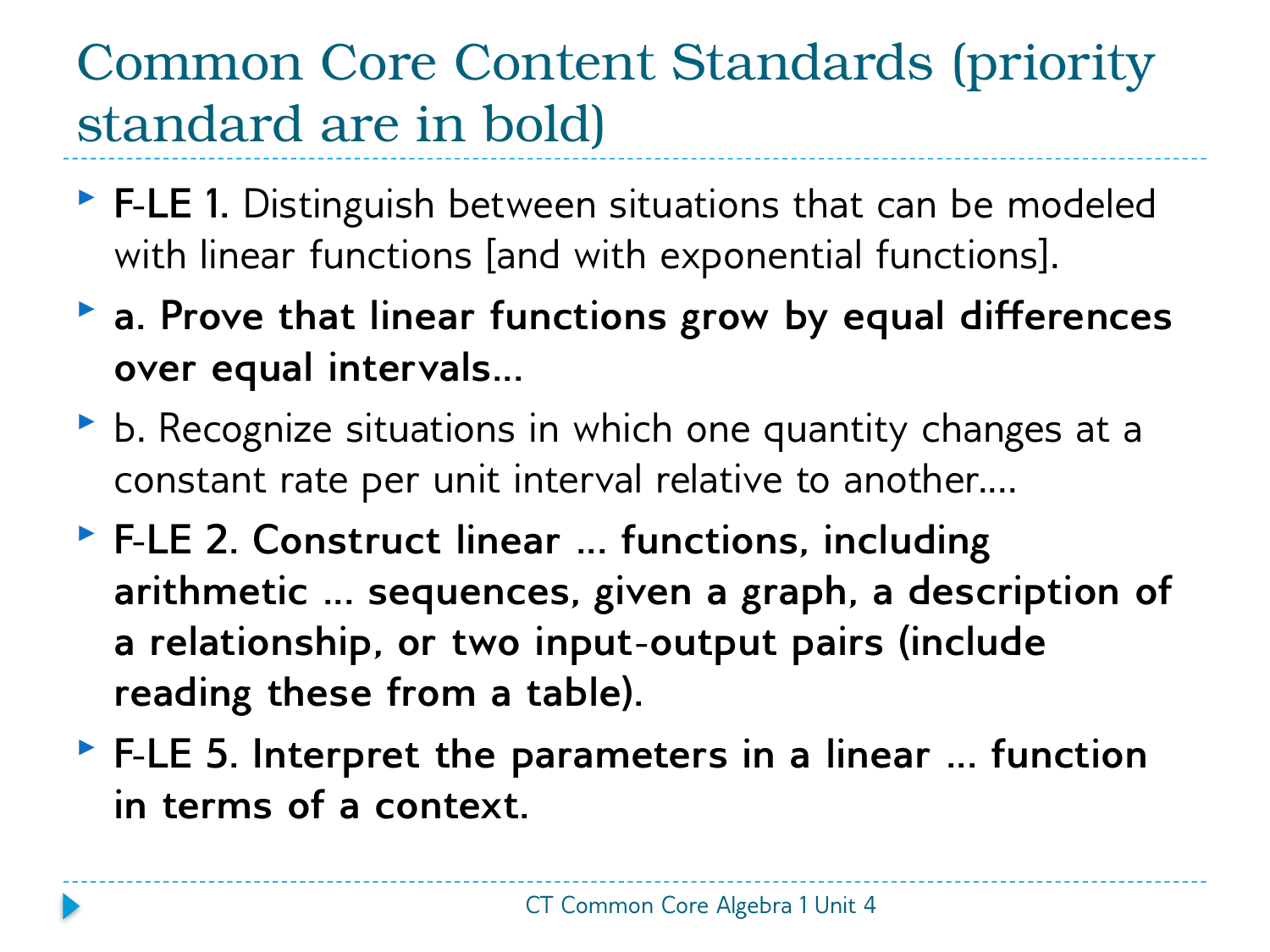

# Common Core Content Standards (priority standard are in bold)
F-LE 1. Distinguish between situations that can be modeled with linear functions [and with exponential functions].
a. Prove that linear functions grow by equal differences over equal intervals...
b. Recognize situations in which one quantity changes at a constant rate per unit interval relative to another....
F-LE 2. Construct linear ... functions, including arithmetic ... sequences, given a graph, a description of a relationship, or two input-output pairs (include reading these from a table).
F-LE 5. Interpret the parameters in a linear ... function in terms of a context.
CT Common Core Algebra 1 Unit 4